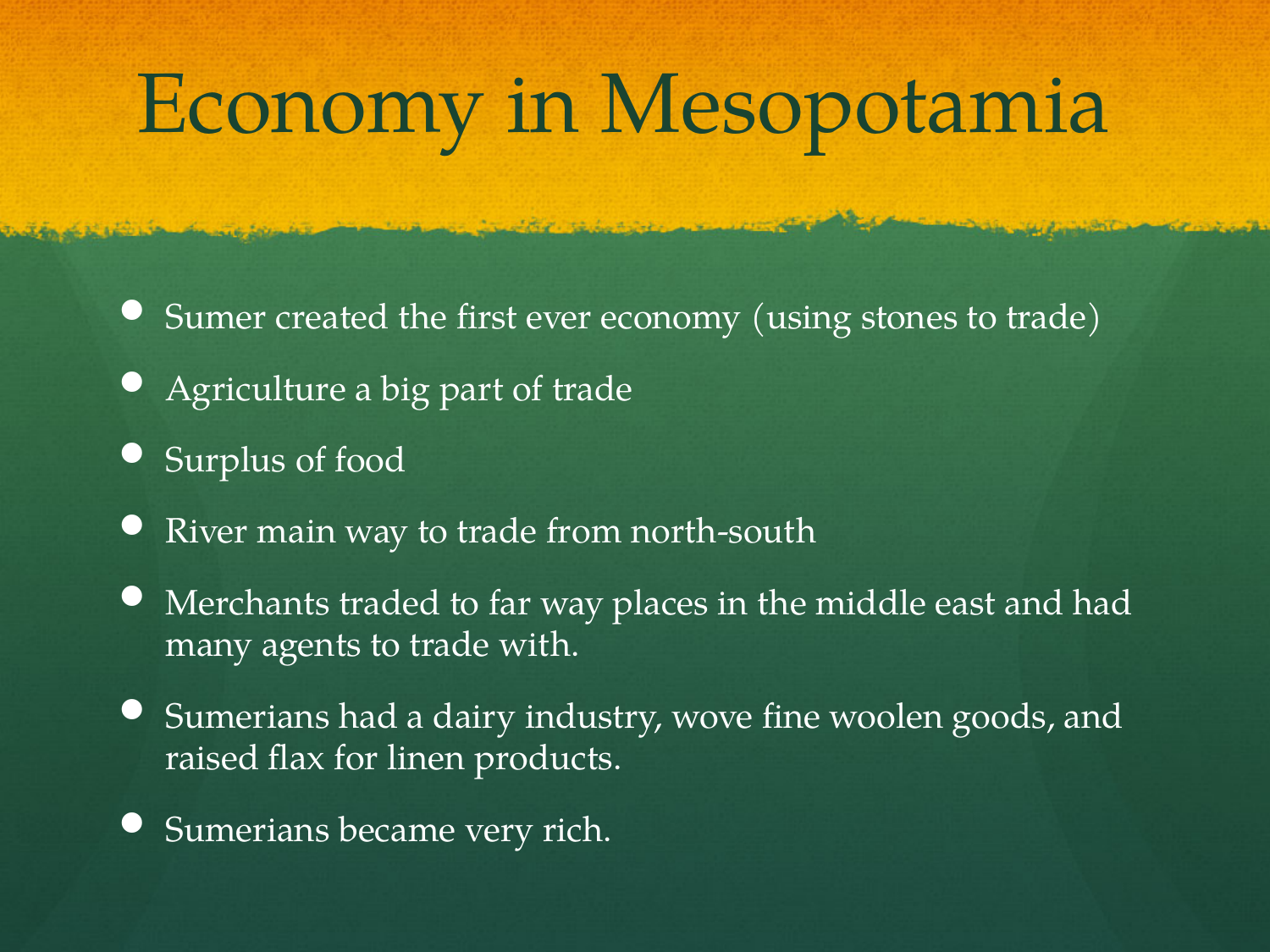

# Economy in Mesopotamia
Sumer created the first ever economy (using stones to trade)
Agriculture a big part of trade
Surplus of food
River main way to trade from north-south
Merchants traded to far way places in the middle east and had many agents to trade with.
Sumerians had a dairy industry, wove fine woolen goods, and raised flax for linen products.
Sumerians became very rich.